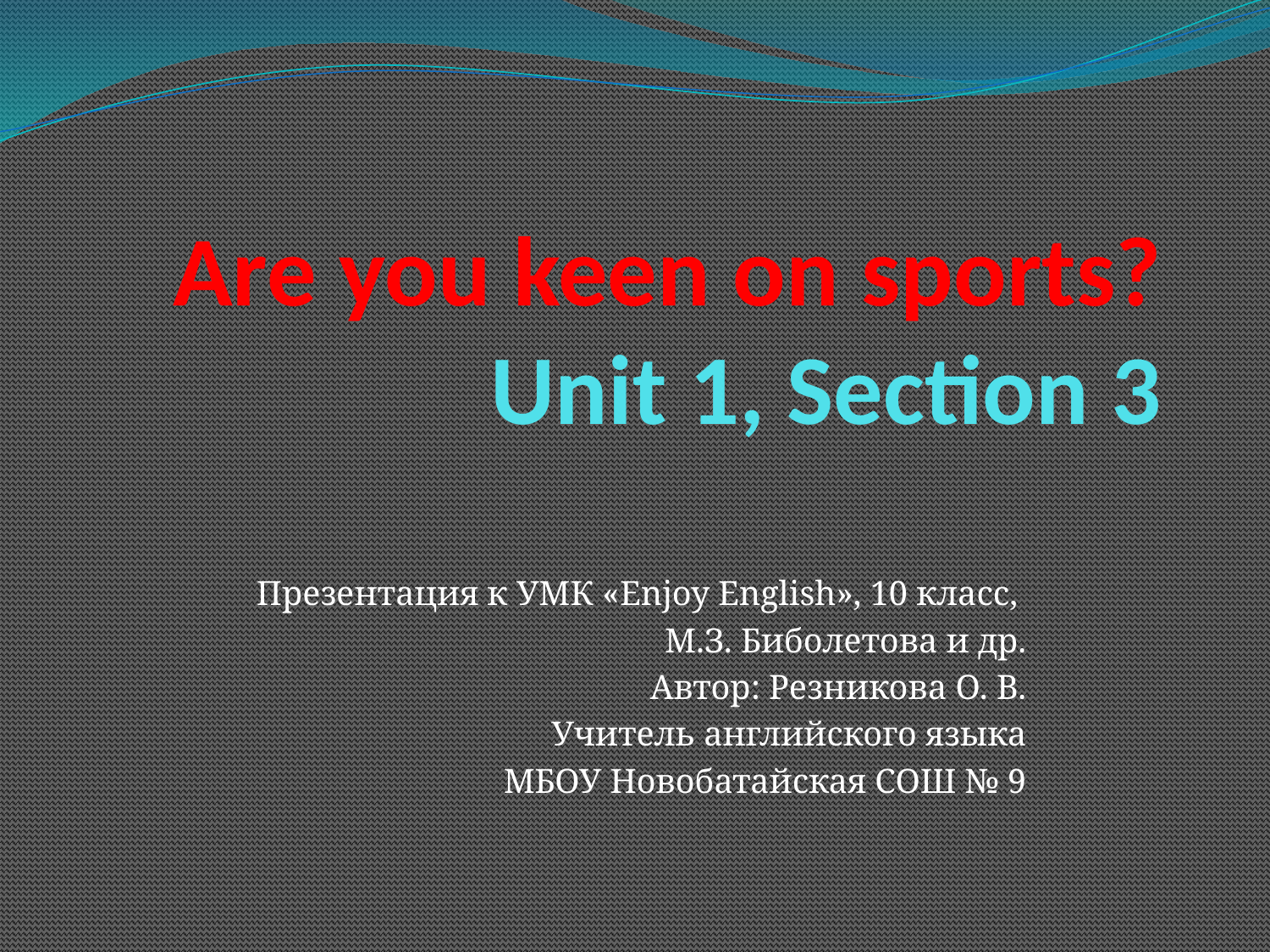

# Are you keen on sports? Unit 1, Section 3
Презентация к УМК «Enjoy English», 10 класс,
М.З. Биболетова и др.
Автор: Резникова О. В.
Учитель английского языка
МБОУ Новобатайская СОШ № 9